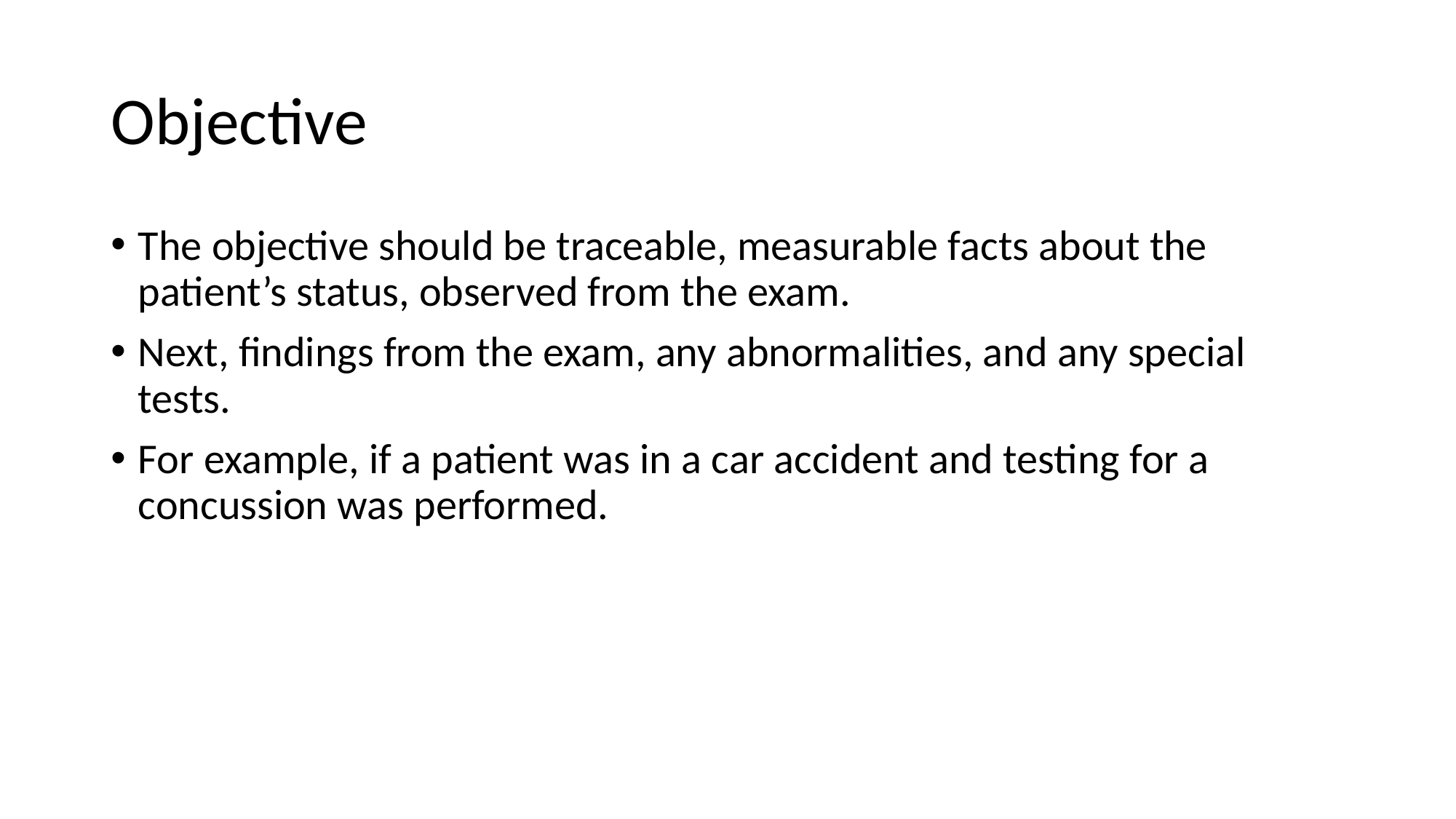

# Objective
The objective should be traceable, measurable facts about the patient’s status, observed from the exam.
Next, findings from the exam, any abnormalities, and any special tests.
For example, if a patient was in a car accident and testing for a concussion was performed.